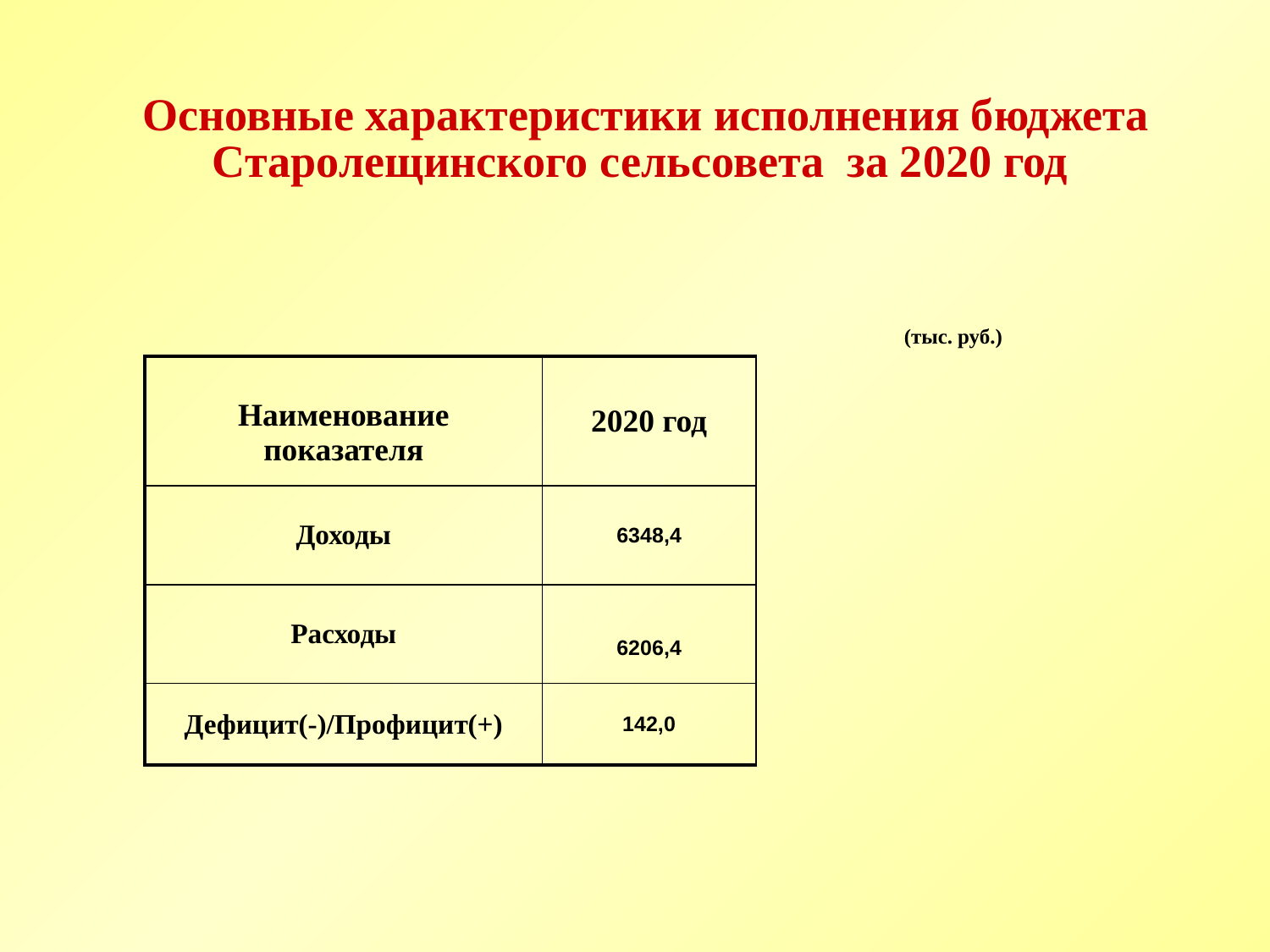

Основные характеристики исполнения бюджета Старолещинского сельсовета  за 2020 год
 (тыс. руб.)
| Наименование показателя | 2020 год |
| --- | --- |
| Доходы | 6348,4 |
| Расходы | 6206,4 |
| Дефицит(-)/Профицит(+) | 142,0 |